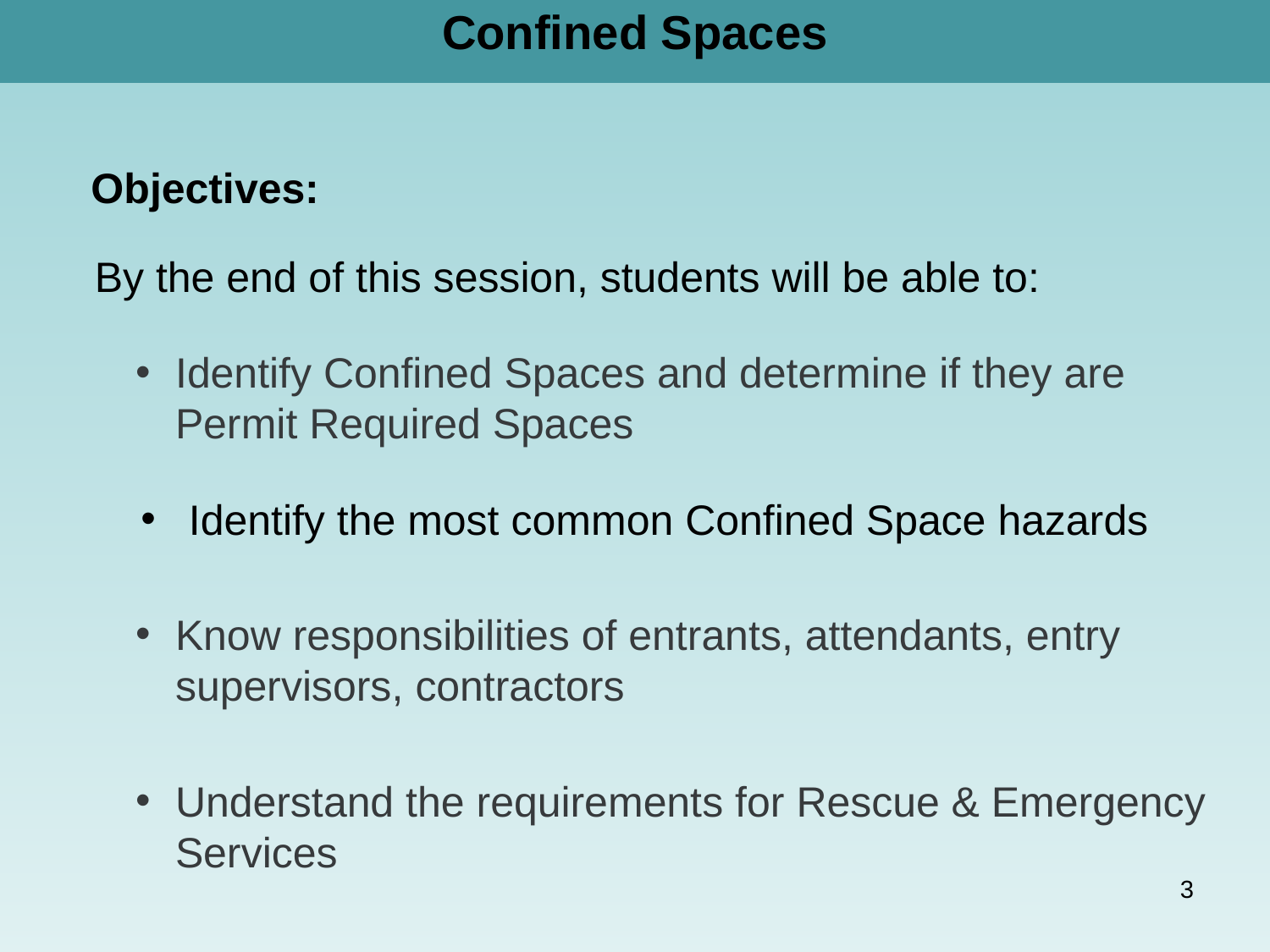

Confined Spaces
Objectives:
By the end of this session, students will be able to:
Identify Confined Spaces and determine if they are Permit Required Spaces
Identify the most common Confined Space hazards
Know responsibilities of entrants, attendants, entry supervisors, contractors
Understand the requirements for Rescue & Emergency Services
3